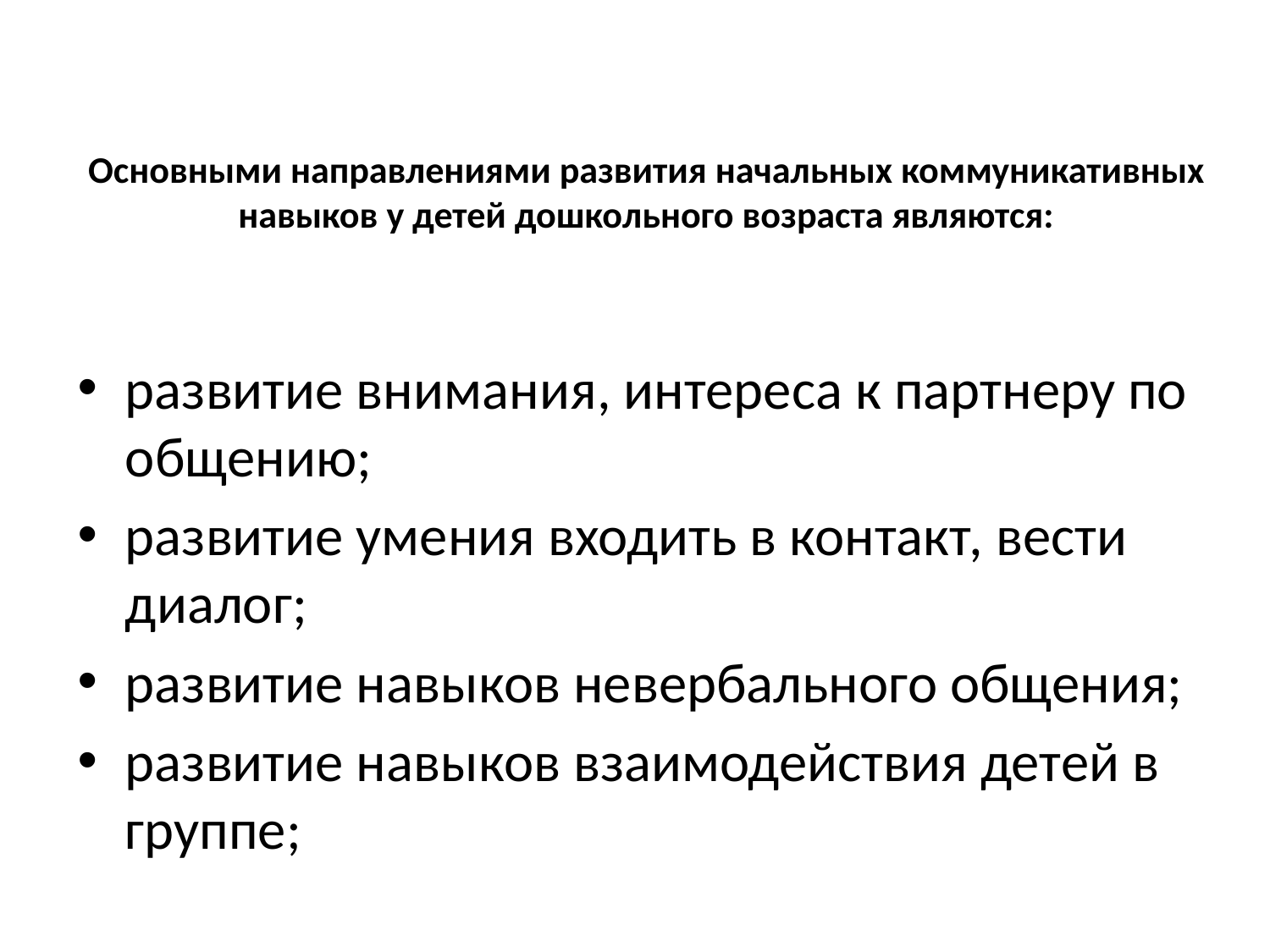

# Основными направлениями развития начальных коммуникативных навыков у детей дошкольного возраста являются:
развитие внимания, интереса к партнеру по общению;
развитие умения входить в контакт, вести диалог;
развитие навыков невербального общения;
развитие навыков взаимодействия детей в группе;